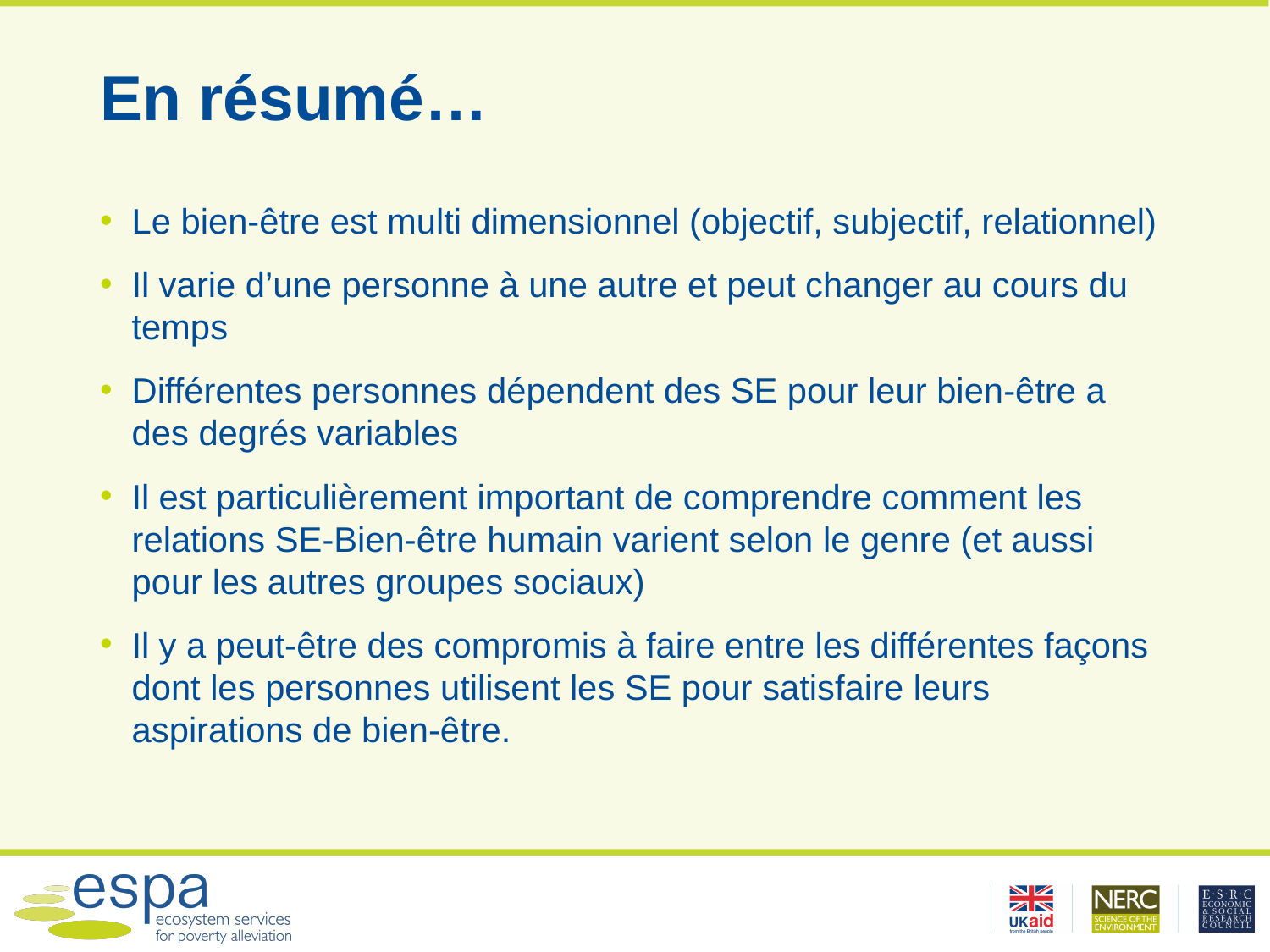

# En résumé…
Le bien-être est multi dimensionnel (objectif, subjectif, relationnel)
Il varie d’une personne à une autre et peut changer au cours du temps
Différentes personnes dépendent des SE pour leur bien-être a des degrés variables
Il est particulièrement important de comprendre comment les relations SE-Bien-être humain varient selon le genre (et aussi pour les autres groupes sociaux)
Il y a peut-être des compromis à faire entre les différentes façons dont les personnes utilisent les SE pour satisfaire leurs aspirations de bien-être.